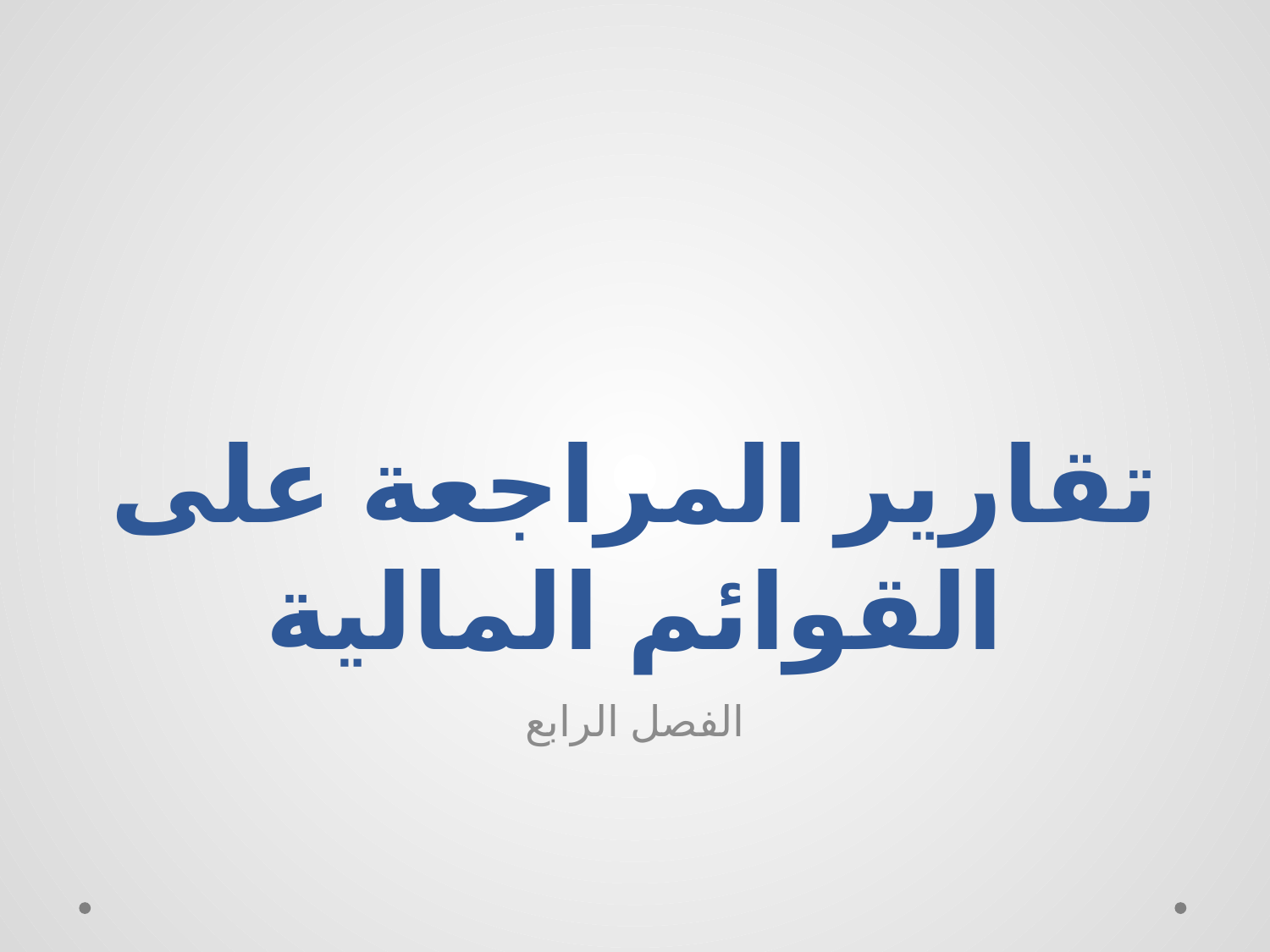

# تقارير المراجعة على القوائم المالية
الفصل الرابع